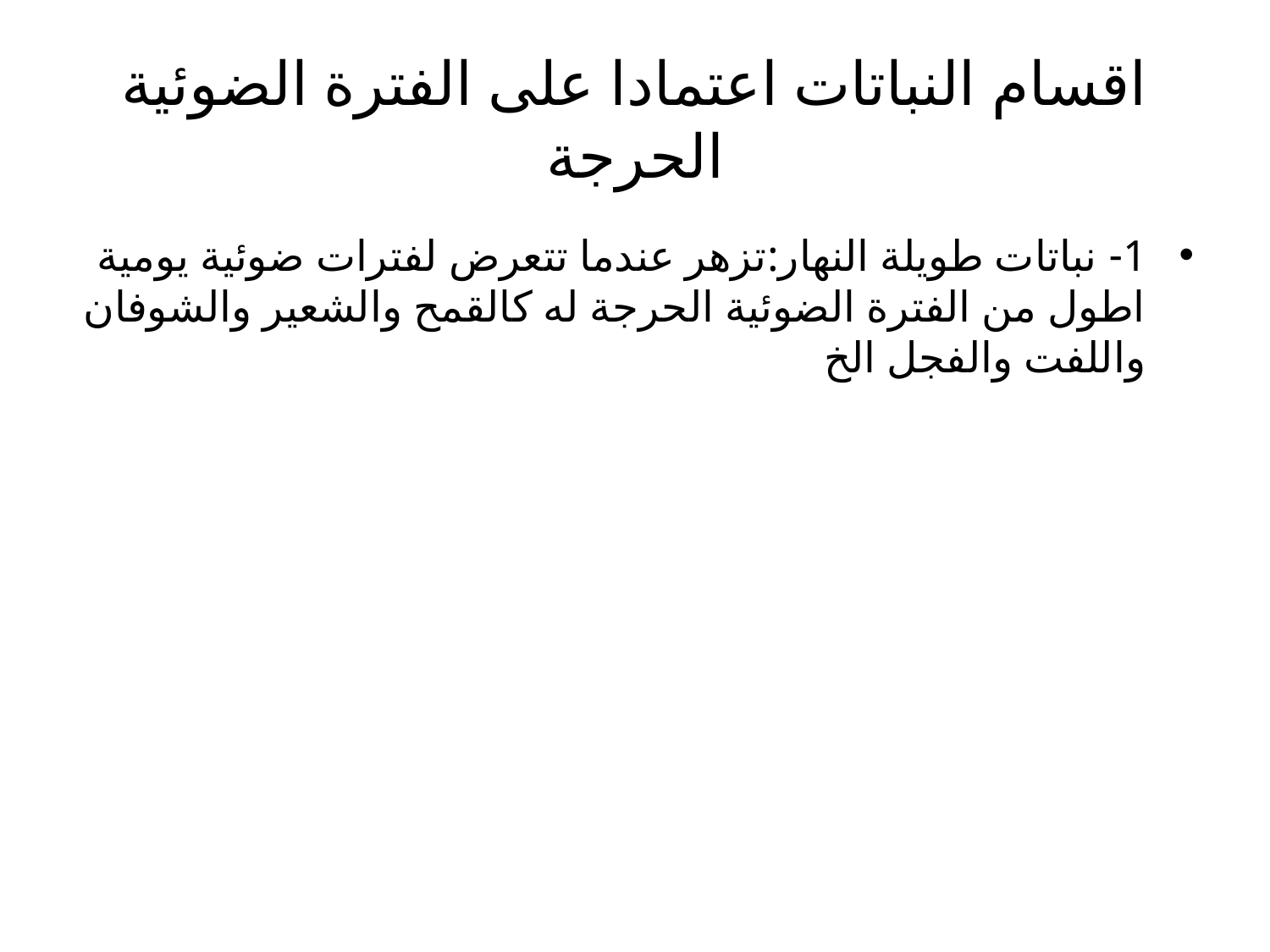

# اقسام النباتات اعتمادا على الفترة الضوئية الحرجة
1- نباتات طويلة النهار:تزهر عندما تتعرض لفترات ضوئية يومية اطول من الفترة الضوئية الحرجة له كالقمح والشعير والشوفان واللفت والفجل الخ